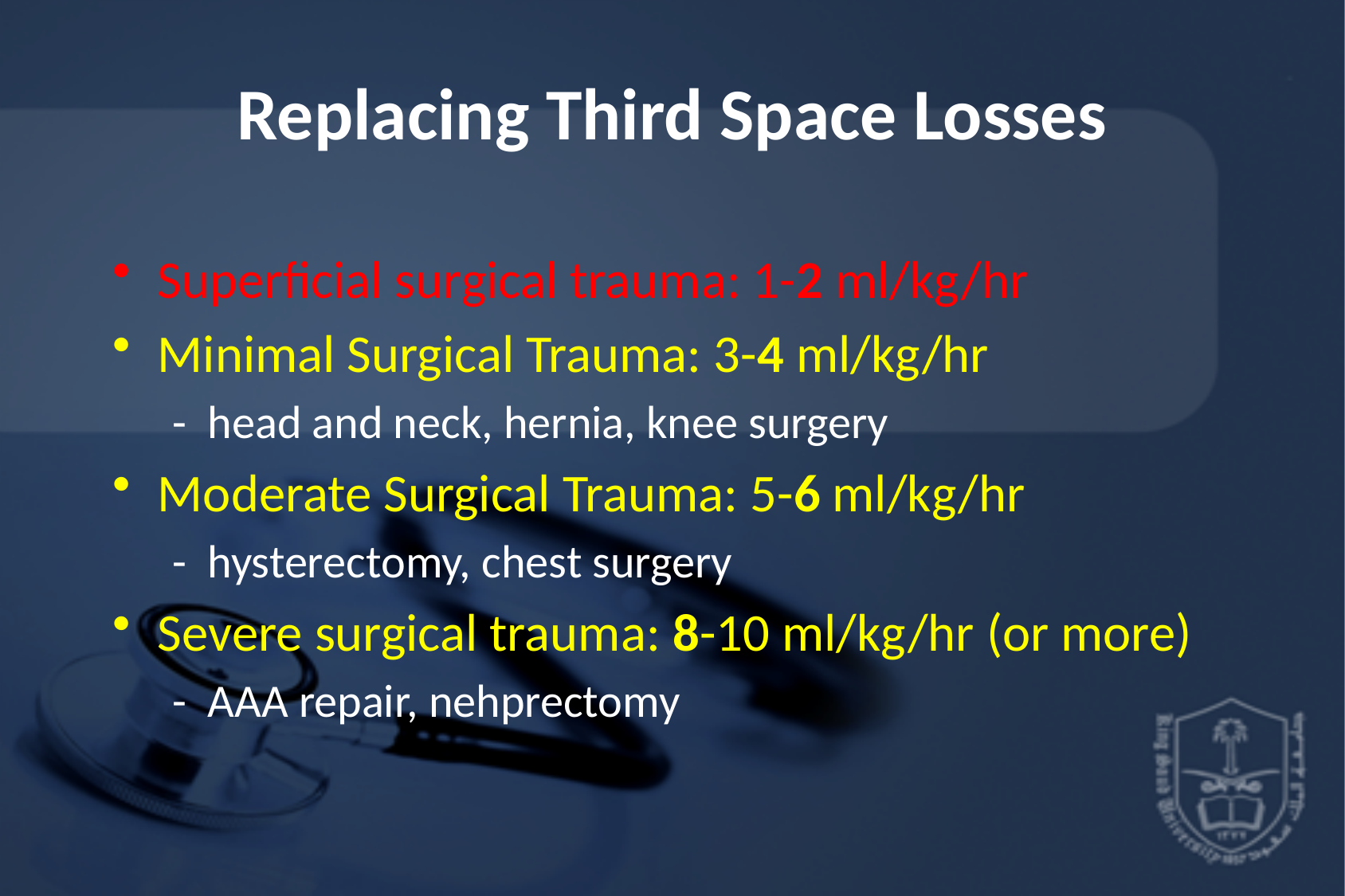

# Replacing Third Space Losses
Superficial surgical trauma: 1-2 ml/kg/hr
Minimal Surgical Trauma: 3-4 ml/kg/hr
-  head and neck, hernia, knee surgery
Moderate Surgical Trauma: 5-6 ml/kg/hr
-  hysterectomy, chest surgery
Severe surgical trauma: 8-10 ml/kg/hr (or more)
-  AAA repair, nehprectomy